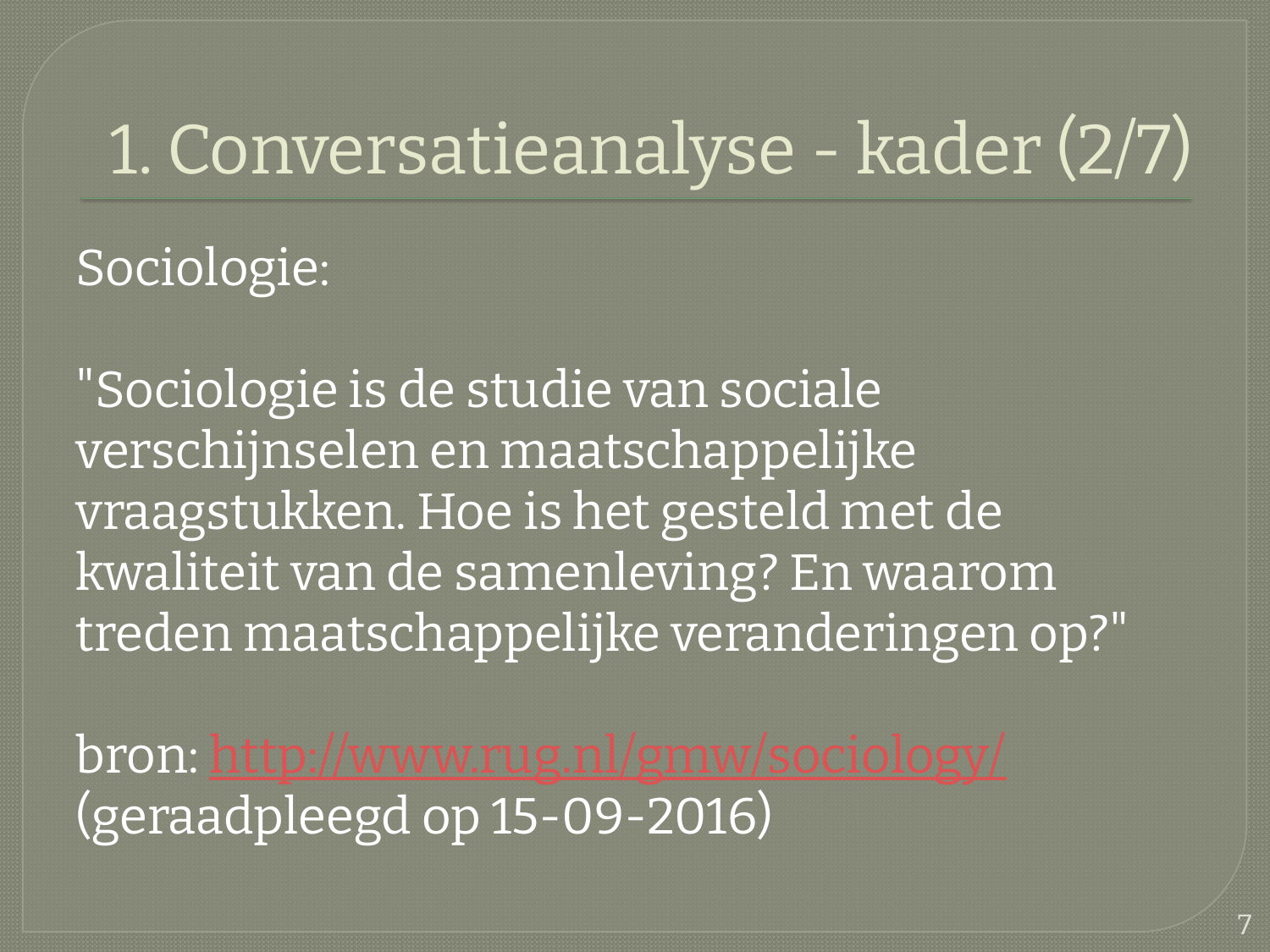

# 1. Conversatieanalyse - kader (2/7)
Sociologie:

"Sociologie is de studie van sociale verschijnselen en maatschappelijke vraagstukken. Hoe is het gesteld met de kwaliteit van de samenleving? En waarom treden maatschappelijke veranderingen op?"

bron: http://www.rug.nl/gmw/sociology/
(geraadpleegd op 15-09-2016)
7